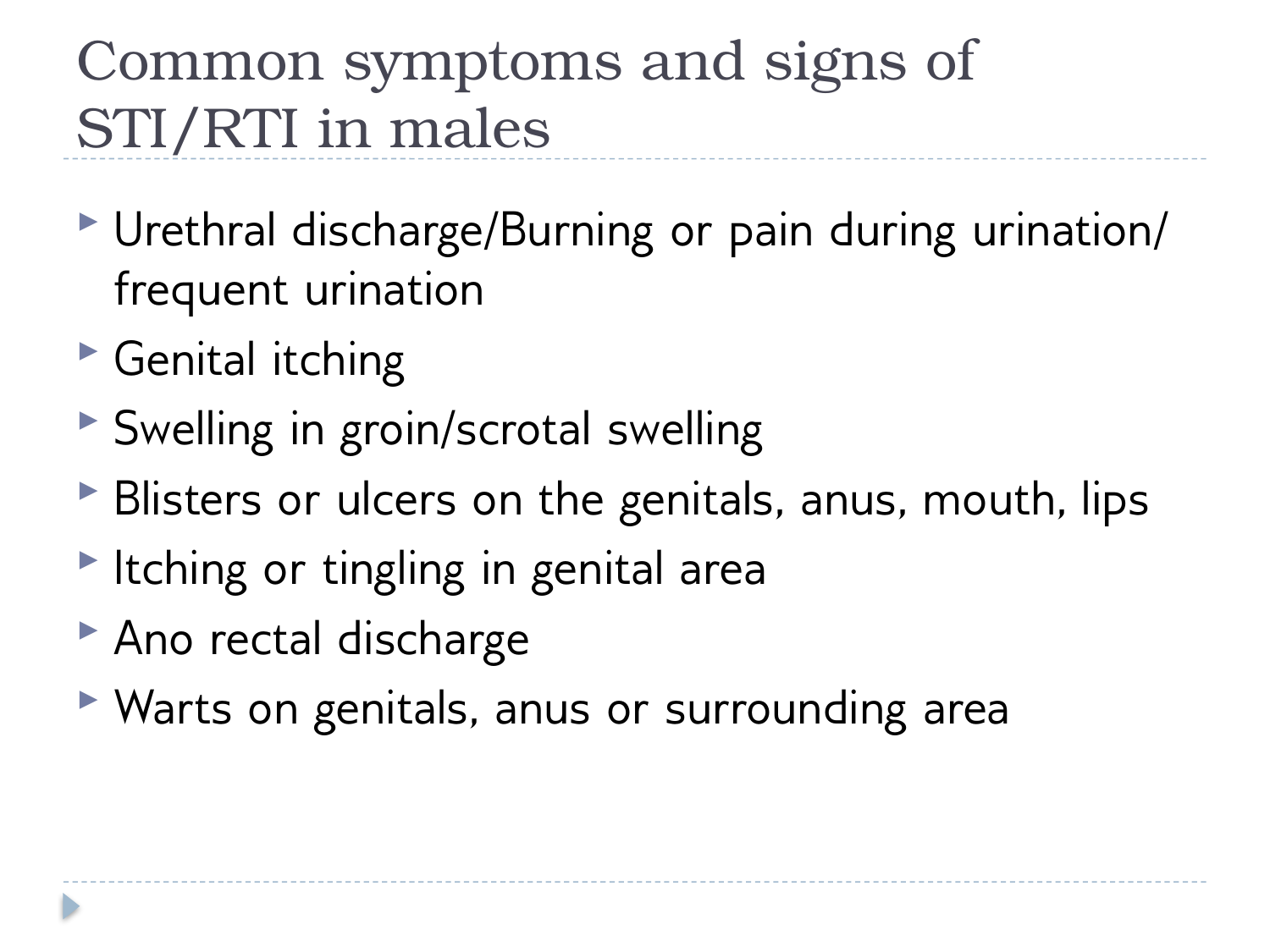

# Common symptoms and signs of STI/RTI in males
Urethral discharge/Burning or pain during urination/ frequent urination
Genital itching
Swelling in groin/scrotal swelling
Blisters or ulcers on the genitals, anus, mouth, lips
Itching or tingling in genital area
Ano rectal discharge
Warts on genitals, anus or surrounding area